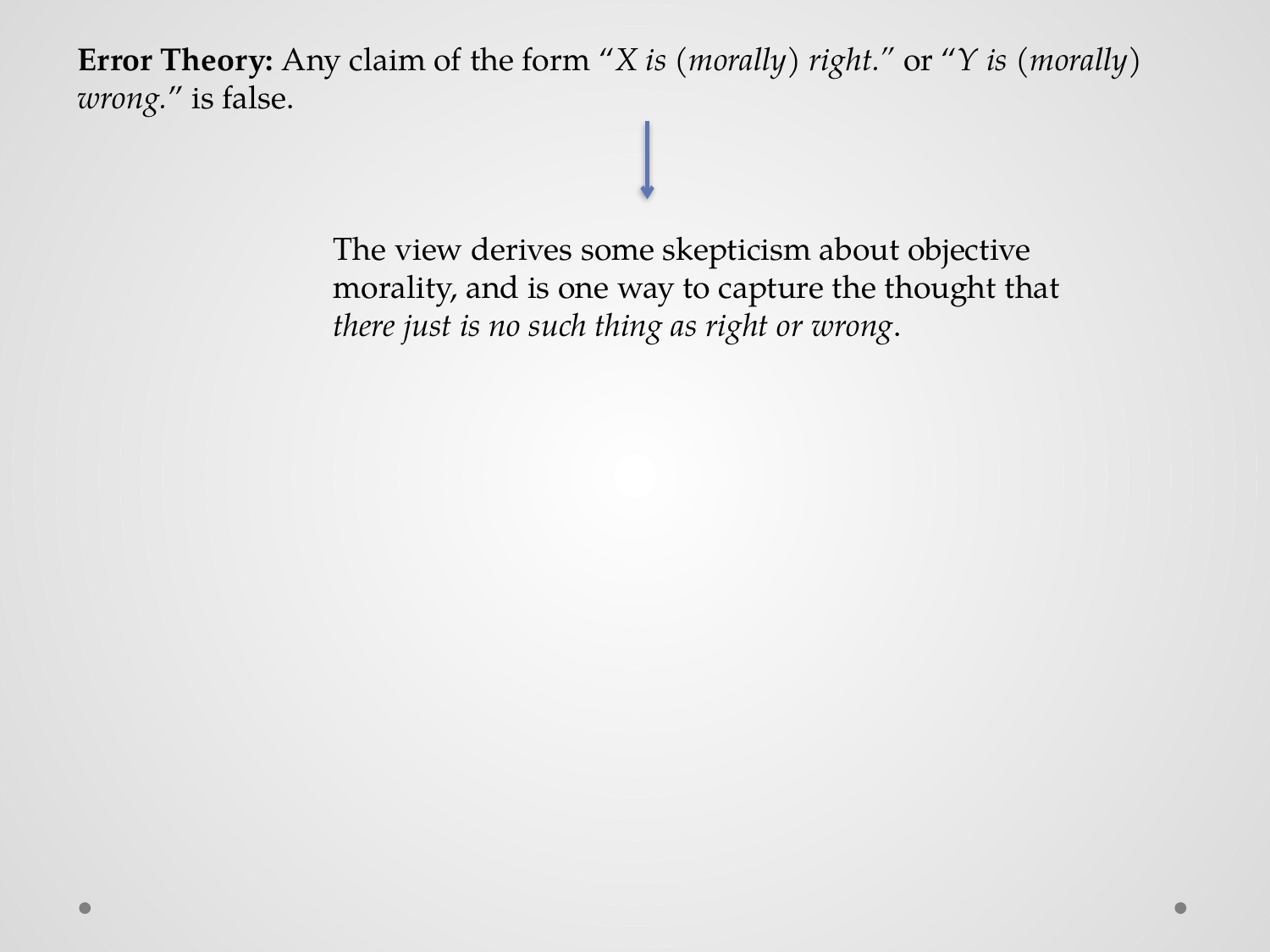

Error Theory: Any claim of the form “X is (morally) right.” or “Y is (morally) wrong.” is false.
The view derives some skepticism about objective morality, and is one way to capture the thought that there just is no such thing as right or wrong.